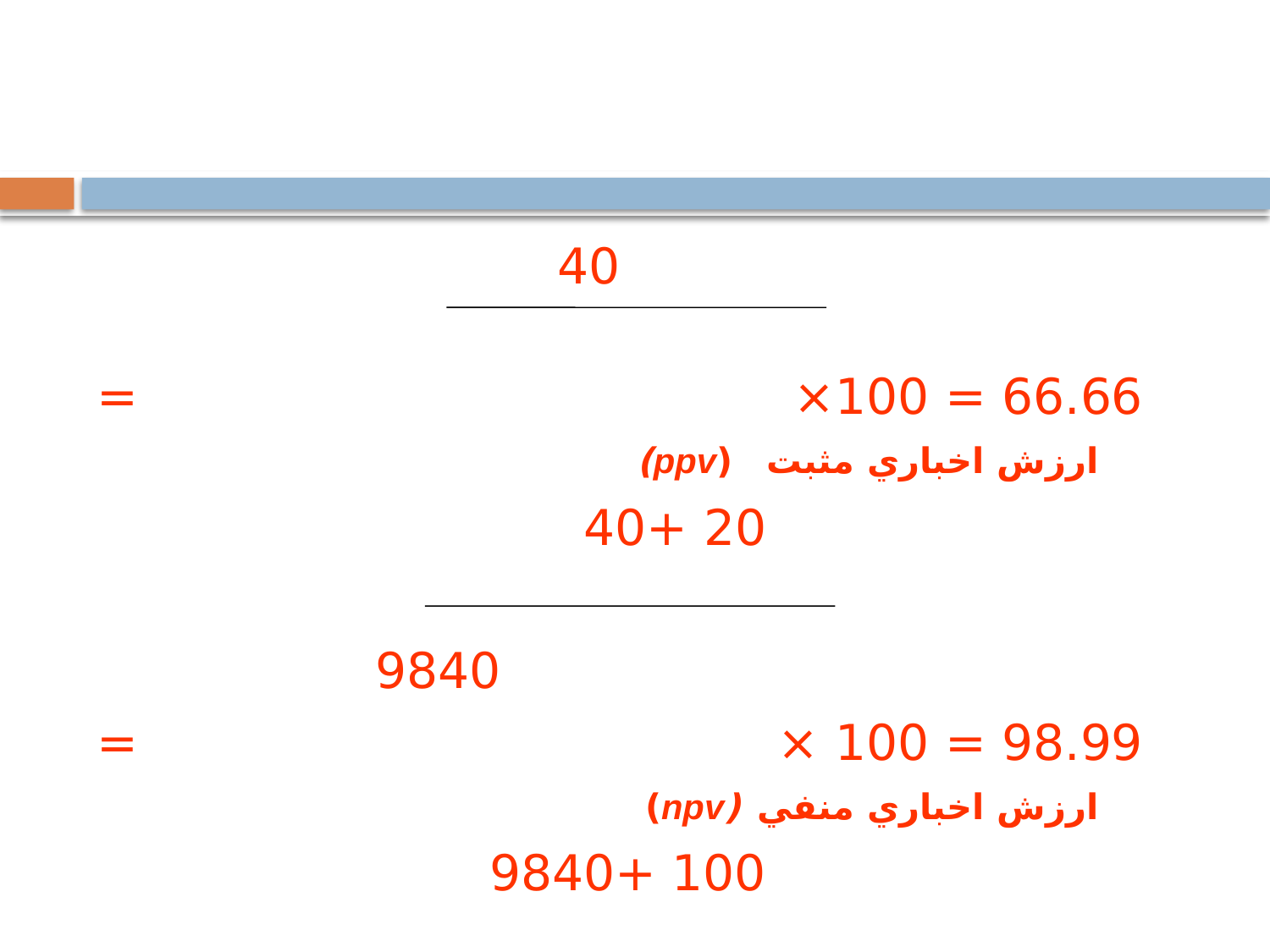

#
                                 40
66.66 = 100×                                      = ارزش اخباري مثبت  (ppv)
20 +40

                                         9840
98.99 = 100 ×                                        = ارزش اخباري منفي (npv)
100 +9840